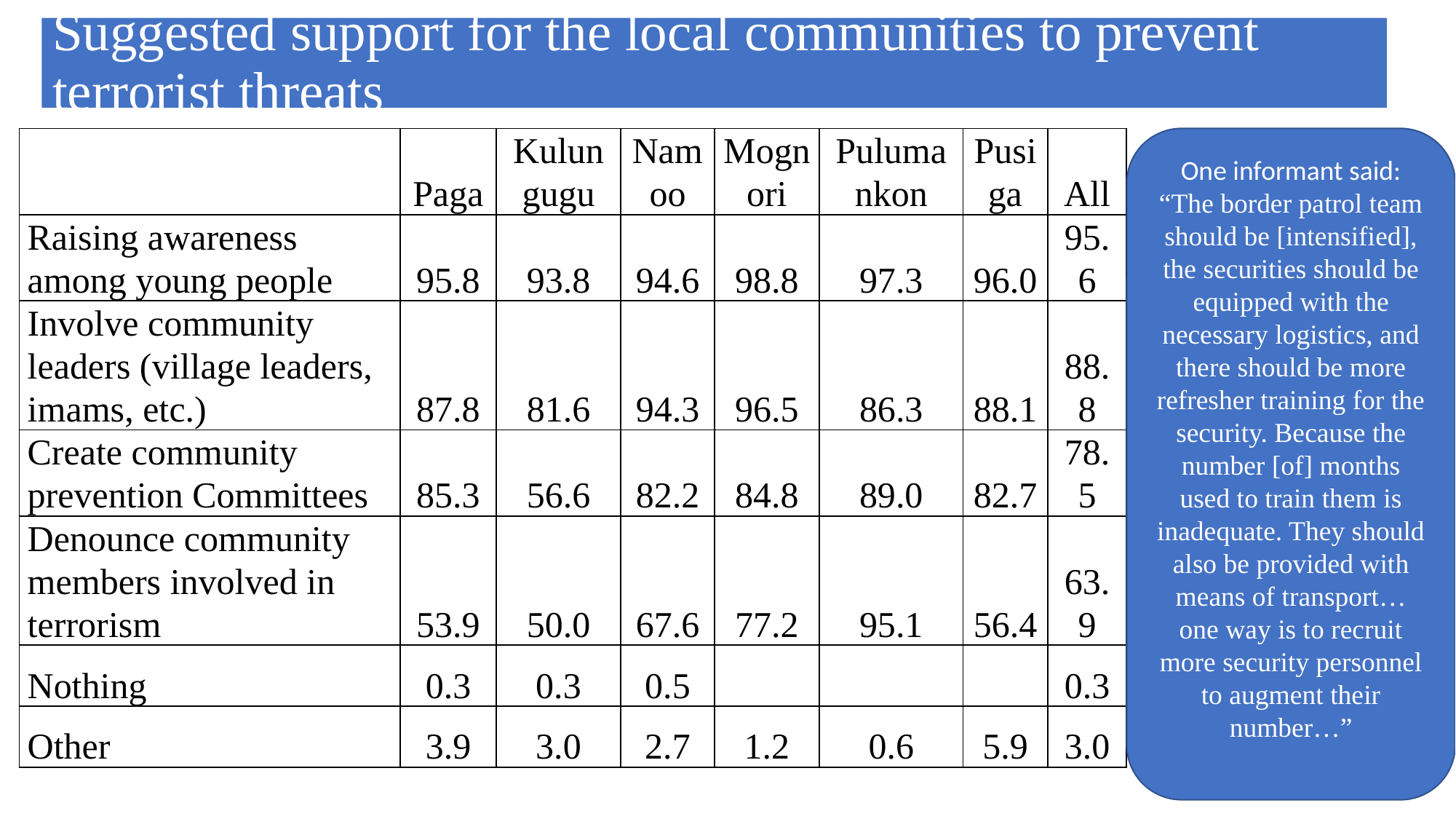

# Suggested support for the local communities to prevent terrorist threats
|  | Paga | Kulungugu | Namoo | Mognori | Pulumankon | Pusiga | All |
| --- | --- | --- | --- | --- | --- | --- | --- |
| Raising awareness among young people | 95.8 | 93.8 | 94.6 | 98.8 | 97.3 | 96.0 | 95.6 |
| Involve community leaders (village leaders, imams, etc.) | 87.8 | 81.6 | 94.3 | 96.5 | 86.3 | 88.1 | 88.8 |
| Create community prevention Committees | 85.3 | 56.6 | 82.2 | 84.8 | 89.0 | 82.7 | 78.5 |
| Denounce community members involved in terrorism | 53.9 | 50.0 | 67.6 | 77.2 | 95.1 | 56.4 | 63.9 |
| Nothing | 0.3 | 0.3 | 0.5 |  |  |  | 0.3 |
| Other | 3.9 | 3.0 | 2.7 | 1.2 | 0.6 | 5.9 | 3.0 |
One informant said: “The border patrol team should be [intensified], the securities should be equipped with the necessary logistics, and there should be more refresher training for the security. Because the number [of] months used to train them is inadequate. They should also be provided with means of transport… one way is to recruit more security personnel to augment their number…”